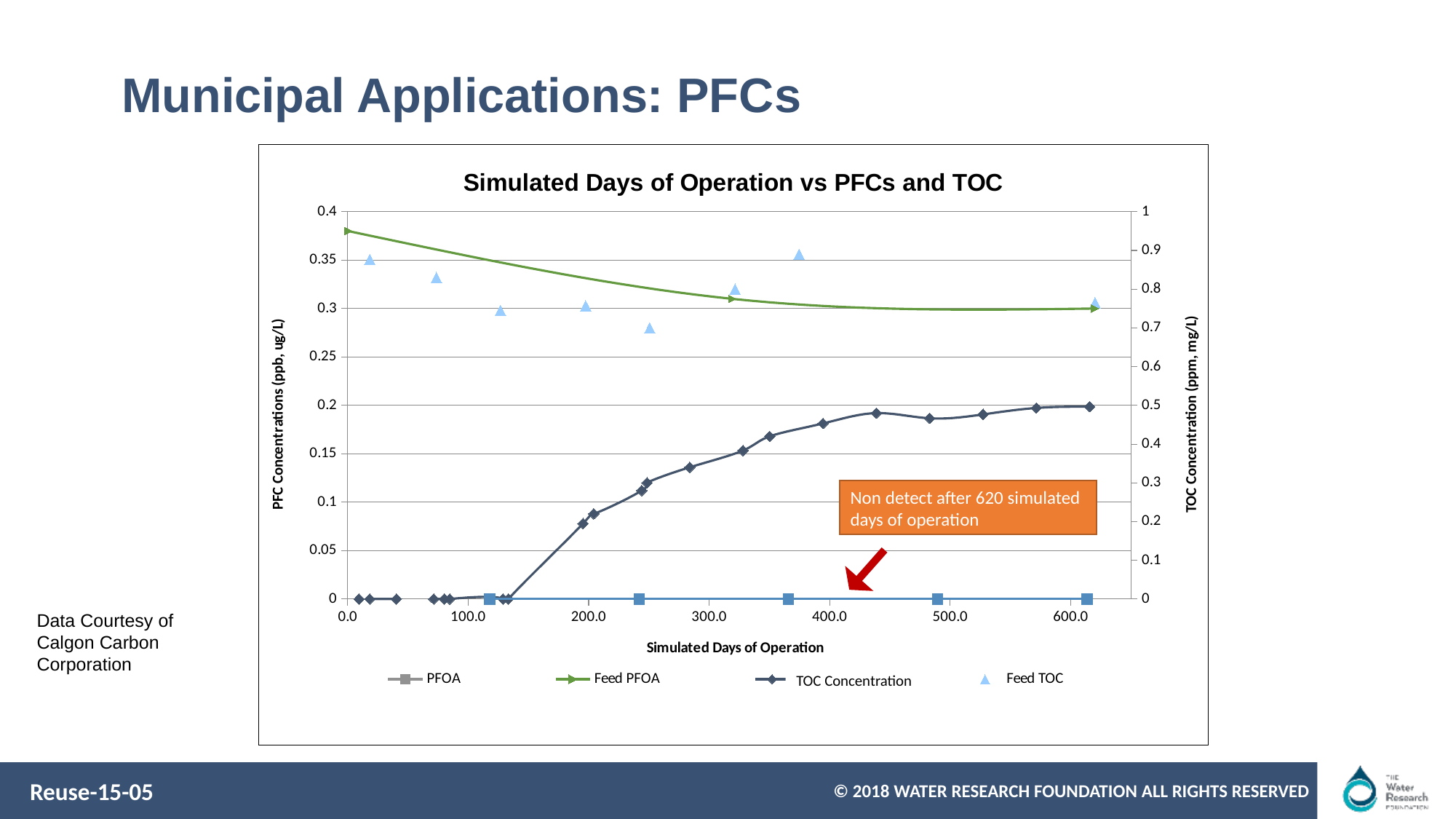

# Municipal Applications: PFCs

### Chart: Simulated Days of Operation vs PFCs and TOC

| Category | PFHpA | PFHxA | PFOA | Feed PFOA |  |  |
|---|---|---|---|---|---|---|

Non detect after 620 simulated days of operation
Data Courtesy of Calgon Carbon Corporation
TOC Concentration